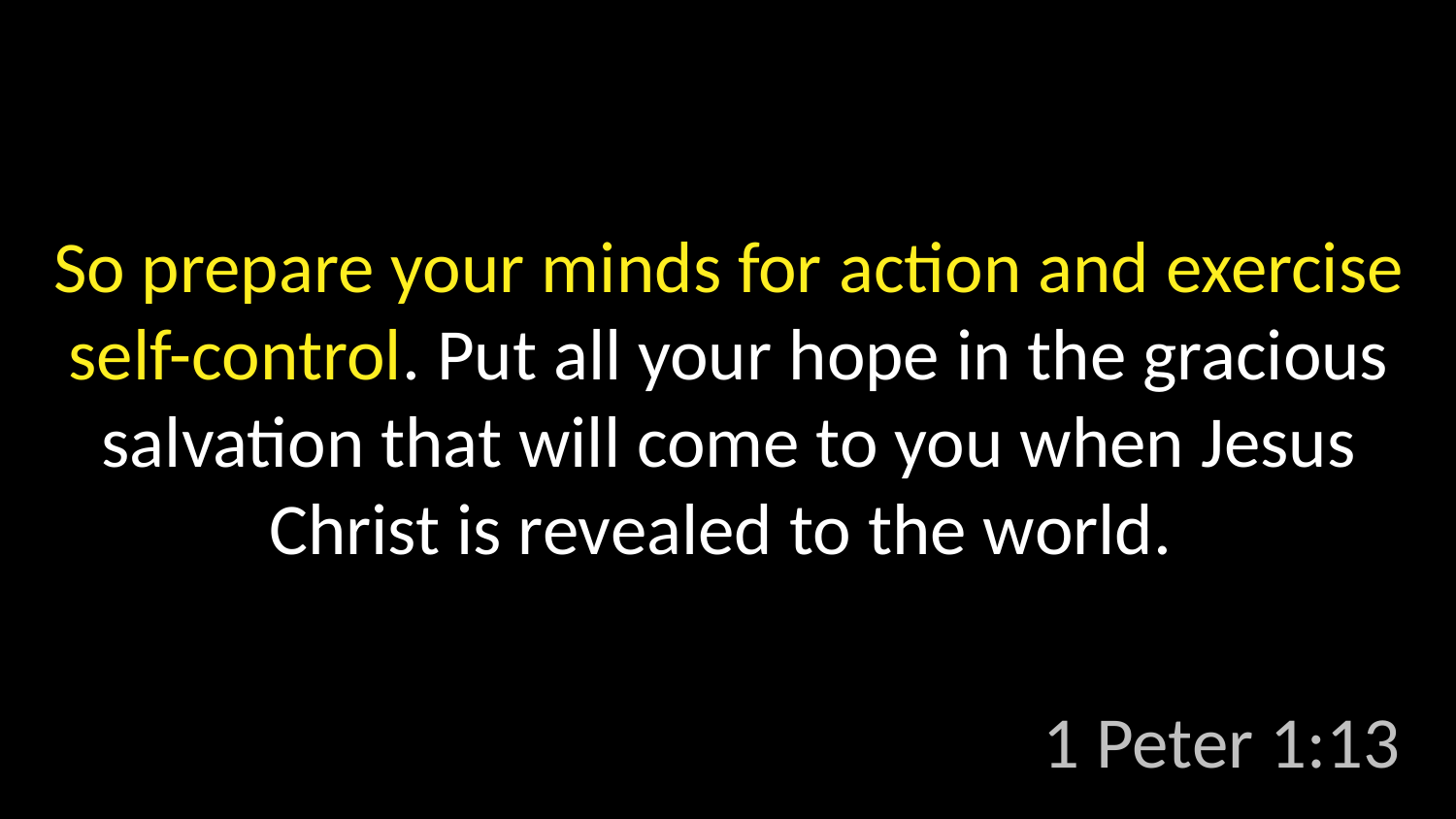

So prepare your minds for action and exercise self-control. Put all your hope in the gracious salvation that will come to you when Jesus Christ is revealed to the world.

1 Peter 1:13